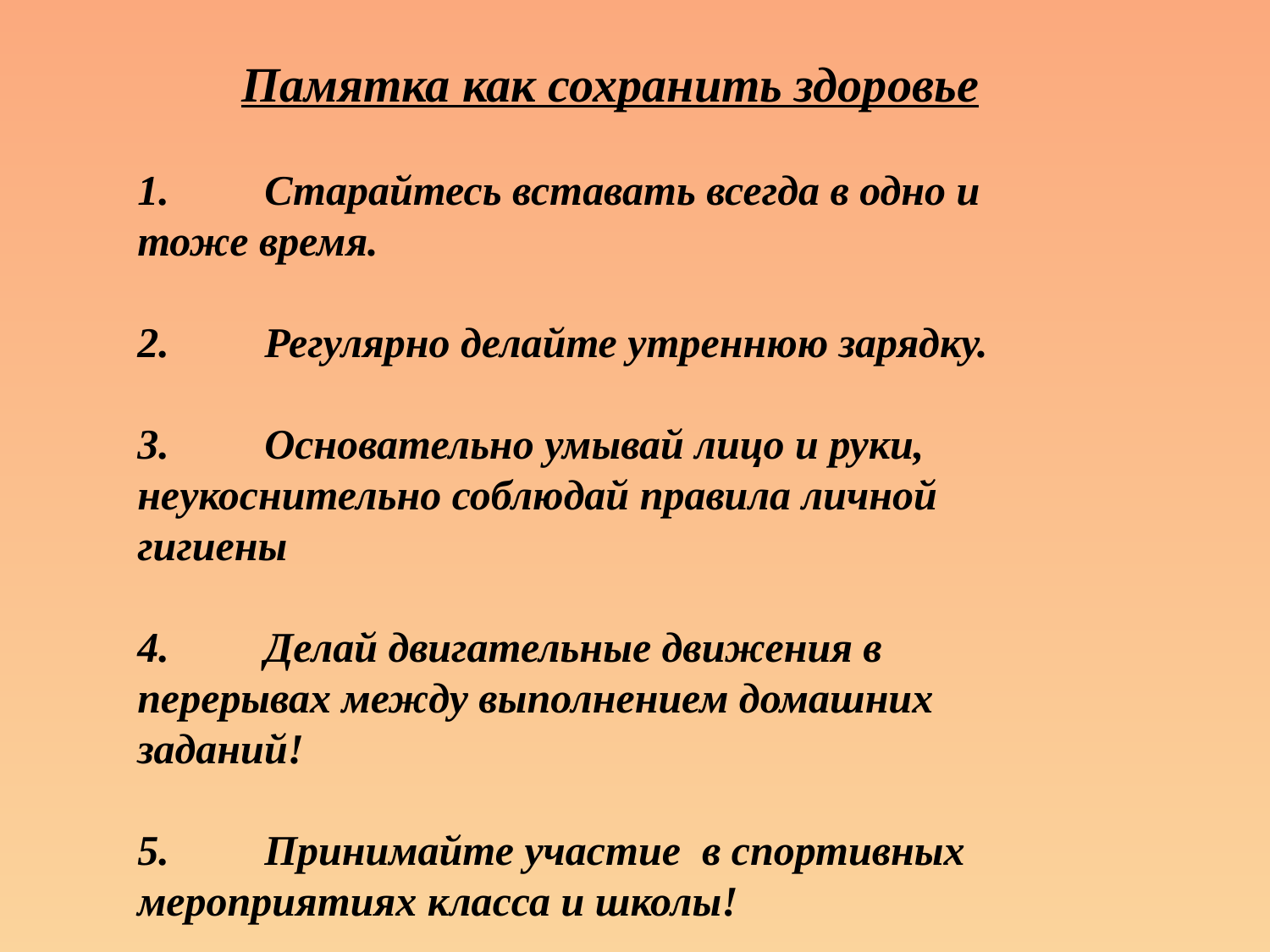

Памятка как сохранить здоровье

1.	Старайтесь вставать всегда в одно и тоже время.

2.	Регулярно делайте утреннюю зарядку.

3.	Основательно умывай лицо и руки, неукоснительно соблюдай правила личной гигиены

4.	Делай двигательные движения в перерывах между выполнением домашних заданий!

5.	Принимайте участие  в спортивных мероприятиях класса и школы!

6.	Совершайте прогулки по  свежему воздуху всей семьей, походы и экскурсии!